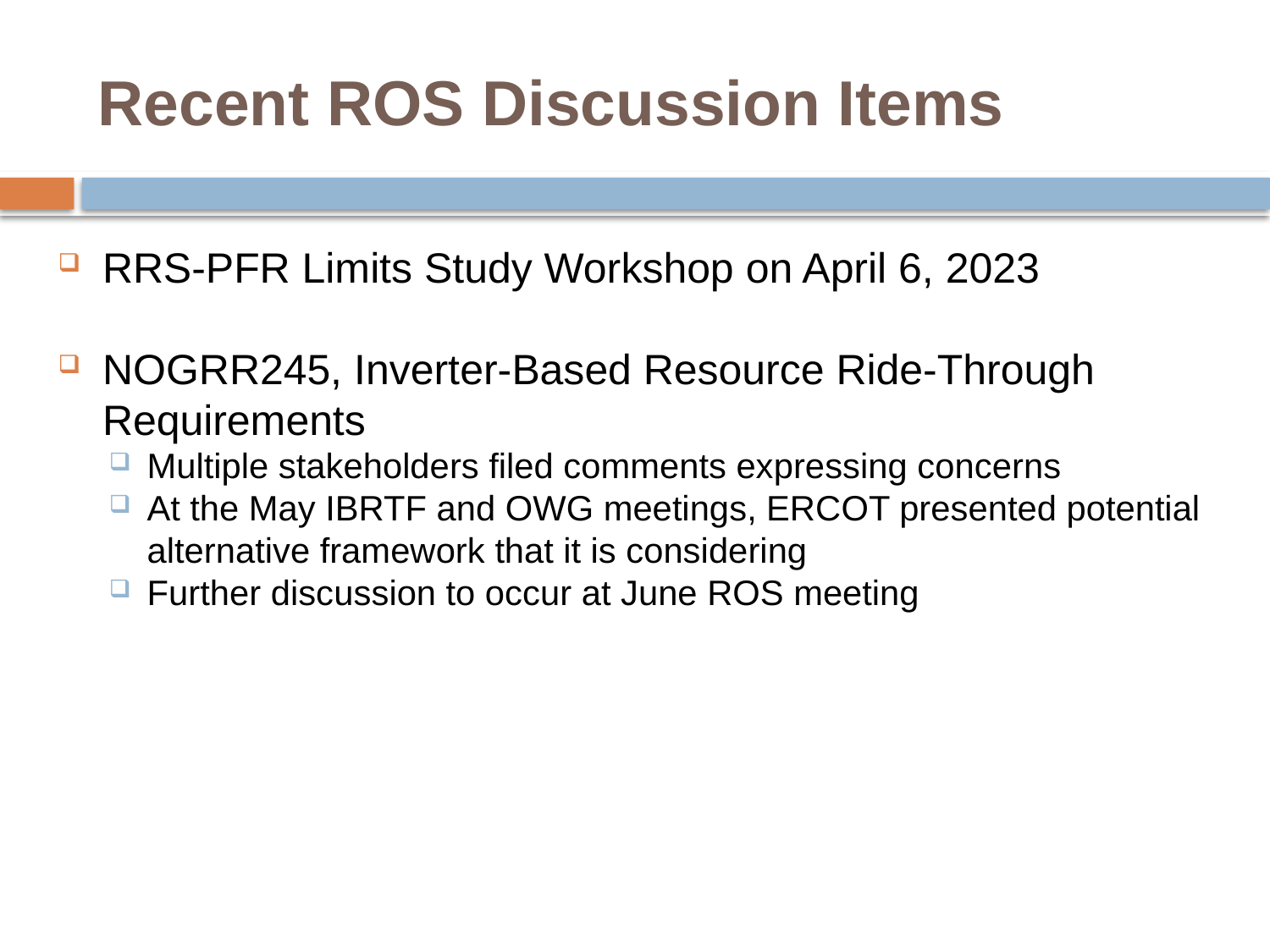

# Recent ROS Discussion Items
RRS-PFR Limits Study Workshop on April 6, 2023

NOGRR245, Inverter-Based Resource Ride-Through Requirements
Multiple stakeholders filed comments expressing concerns
At the May IBRTF and OWG meetings, ERCOT presented potential alternative framework that it is considering
Further discussion to occur at June ROS meeting